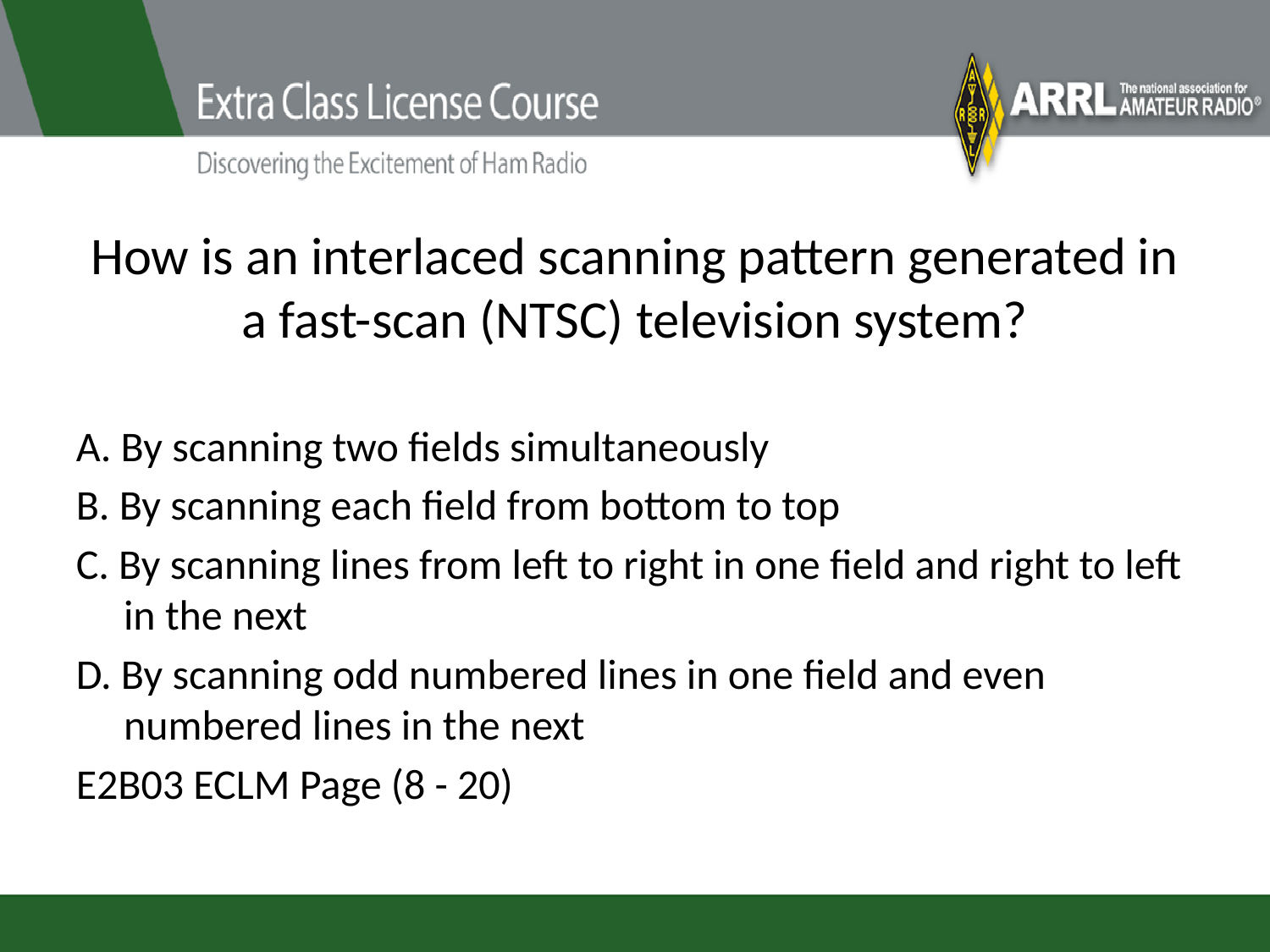

# How is an interlaced scanning pattern generated in a fast-scan (NTSC) television system?
A. By scanning two fields simultaneously
B. By scanning each field from bottom to top
C. By scanning lines from left to right in one field and right to left in the next
D. By scanning odd numbered lines in one field and even numbered lines in the next
E2B03 ECLM Page (8 - 20)